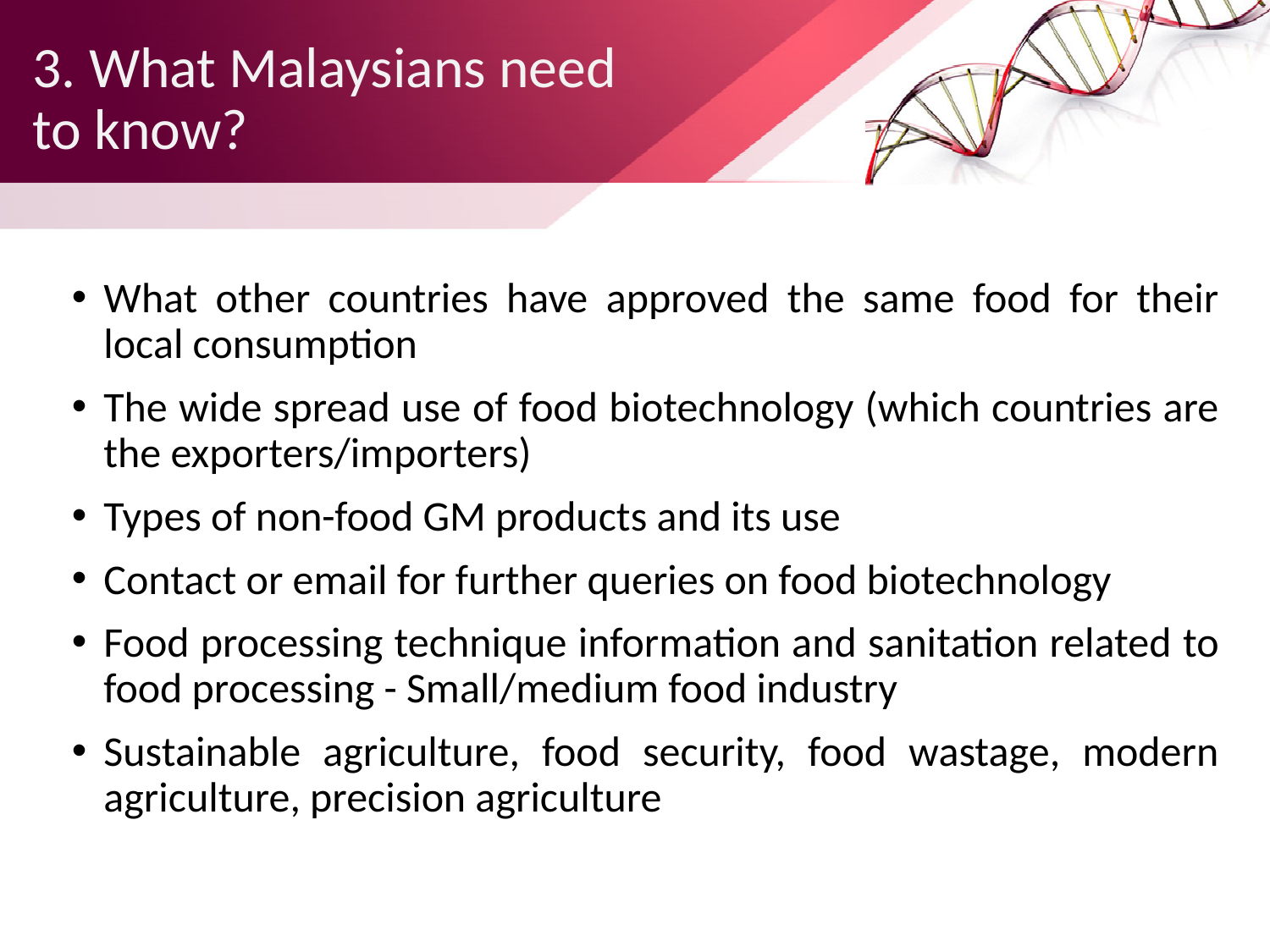

# 3. What Malaysians need to know?
What other countries have approved the same food for their local consumption
The wide spread use of food biotechnology (which countries are the exporters/importers)
Types of non-food GM products and its use
Contact or email for further queries on food biotechnology
Food processing technique information and sanitation related to food processing - Small/medium food industry
Sustainable agriculture, food security, food wastage, modern agriculture, precision agriculture